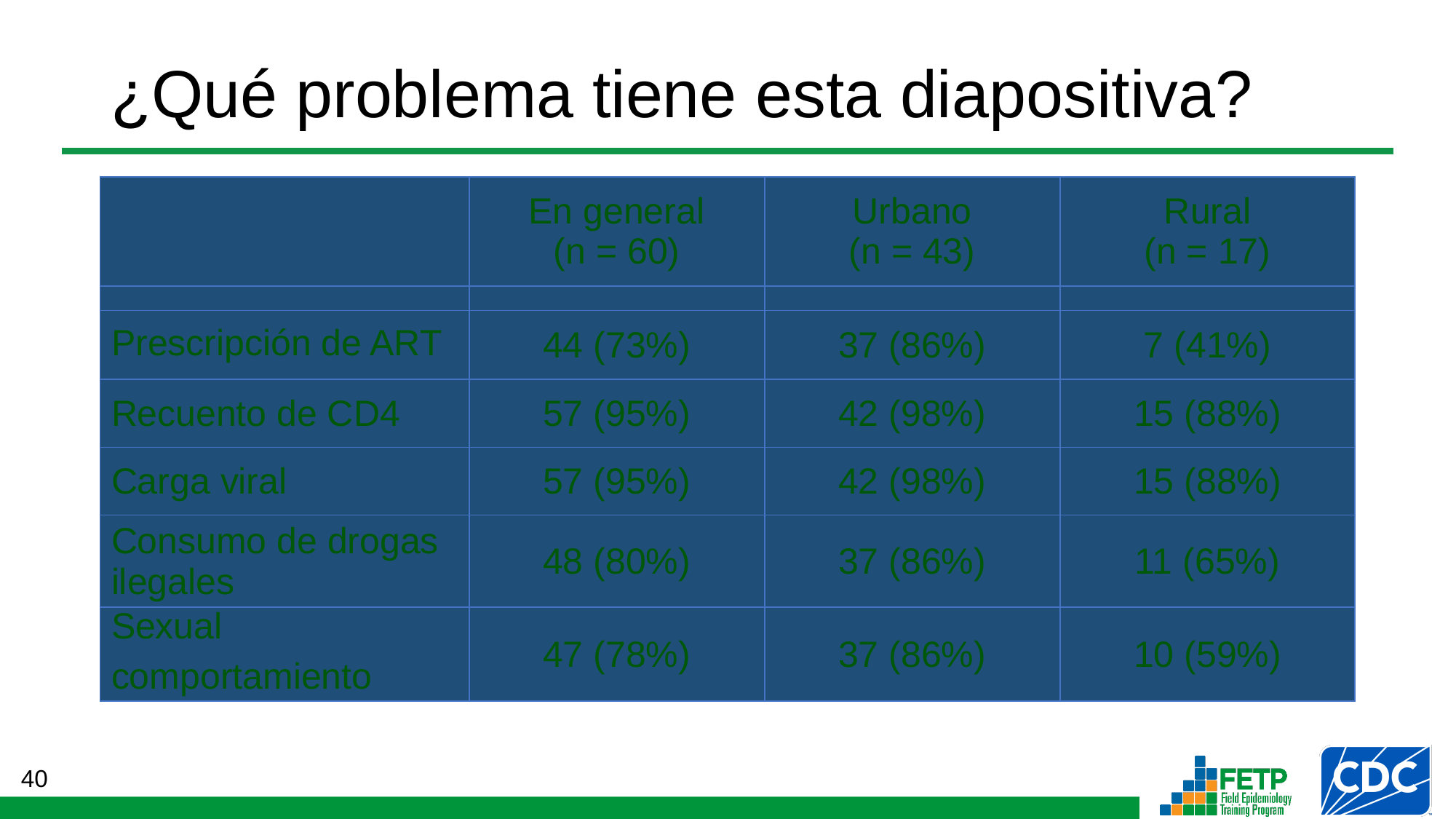

# ¿Qué problema tiene esta diapositiva?
|  | En general (n = 60) | Urbano (n = 43) | Rural (n = 17) |
| --- | --- | --- | --- |
|  |  |  |  |
| Prescripción de ART | 44 (73%) | 37 (86%) | 7 (41%) |
| Recuento de CD4 | 57 (95%) | 42 (98%) | 15 (88%) |
| Carga viral | 57 (95%) | 42 (98%) | 15 (88%) |
| Consumo de drogas ilegales | 48 (80%) | 37 (86%) | 11 (65%) |
| Sexual comportamiento | 47 (78%) | 37 (86%) | 10 (59%) |